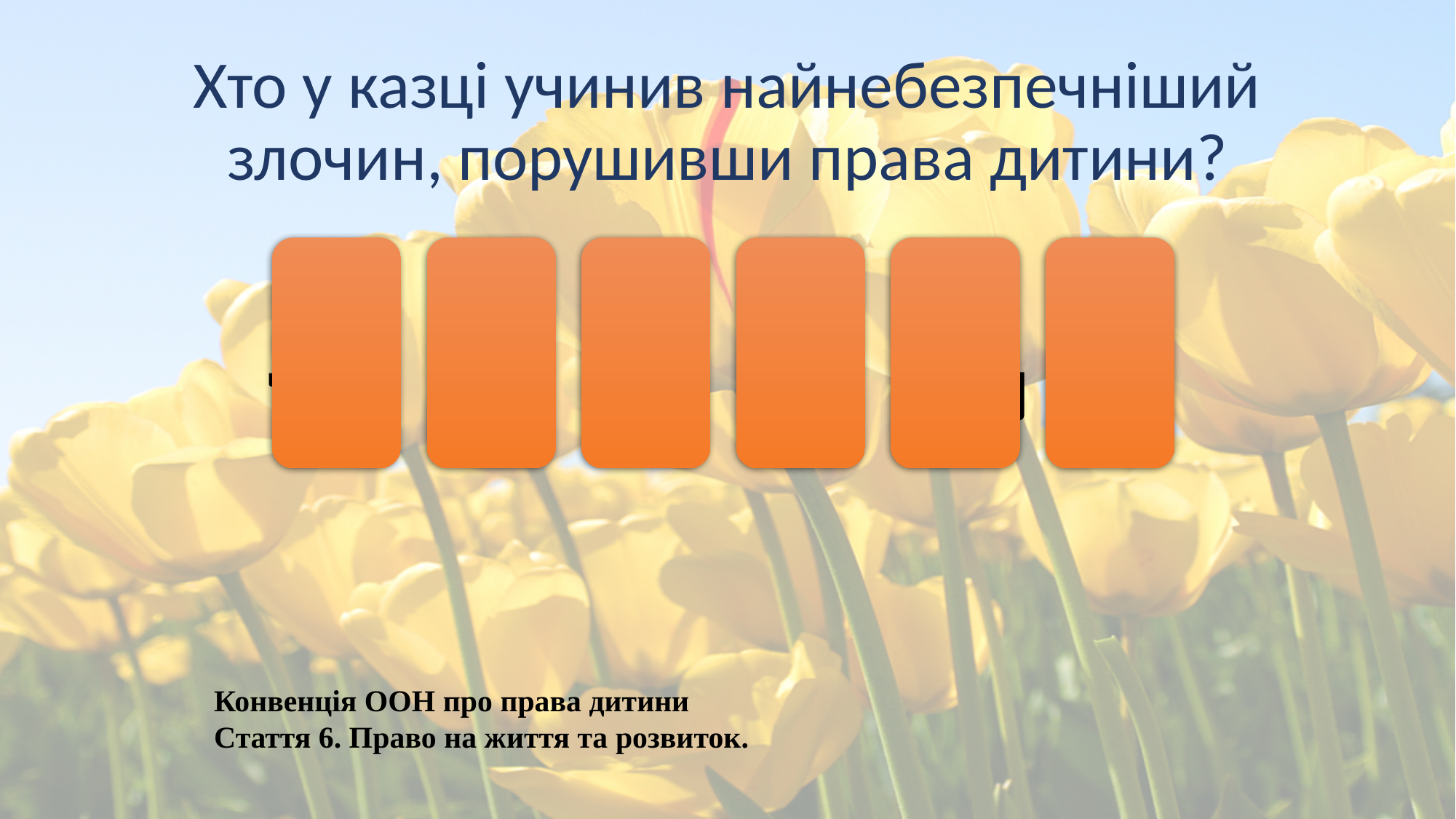

# Хто у казці учинив найнебезпечніший злочин, порушивши права дитини?
л и с и ц я

Конвенція ООН про права дитини
Стаття 6. Право на життя та розвиток.